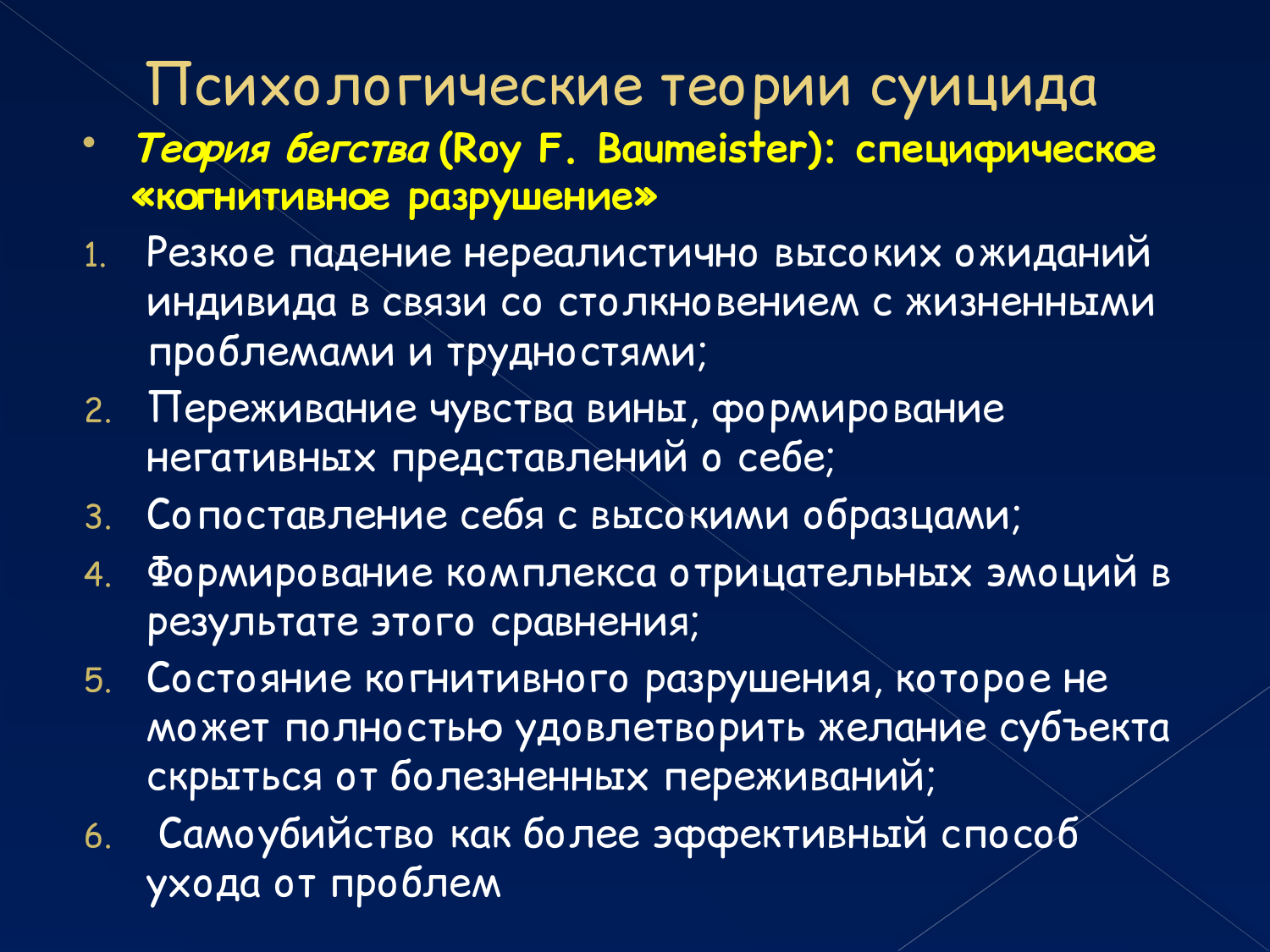

# Психологические теории суицида
Теория бегства (Roy F. Baumeister): специфическое «когнитивное разрушение»
Резкое падение нереалистично высоких ожиданий индивида в связи со столкновением с жизненными проблемами и трудностями;
Переживание чувства вины, формирование негативных представлений о себе;
Сопоставление себя с высокими образцами;
Формирование комплекса отрицательных эмоций в результате этого сравнения;
Состояние когнитивного разрушения, которое не может полностью удовлетворить желание субъекта скрыться от болезненных переживаний;
 Самоубийство как более эффективный способ ухода от проблем